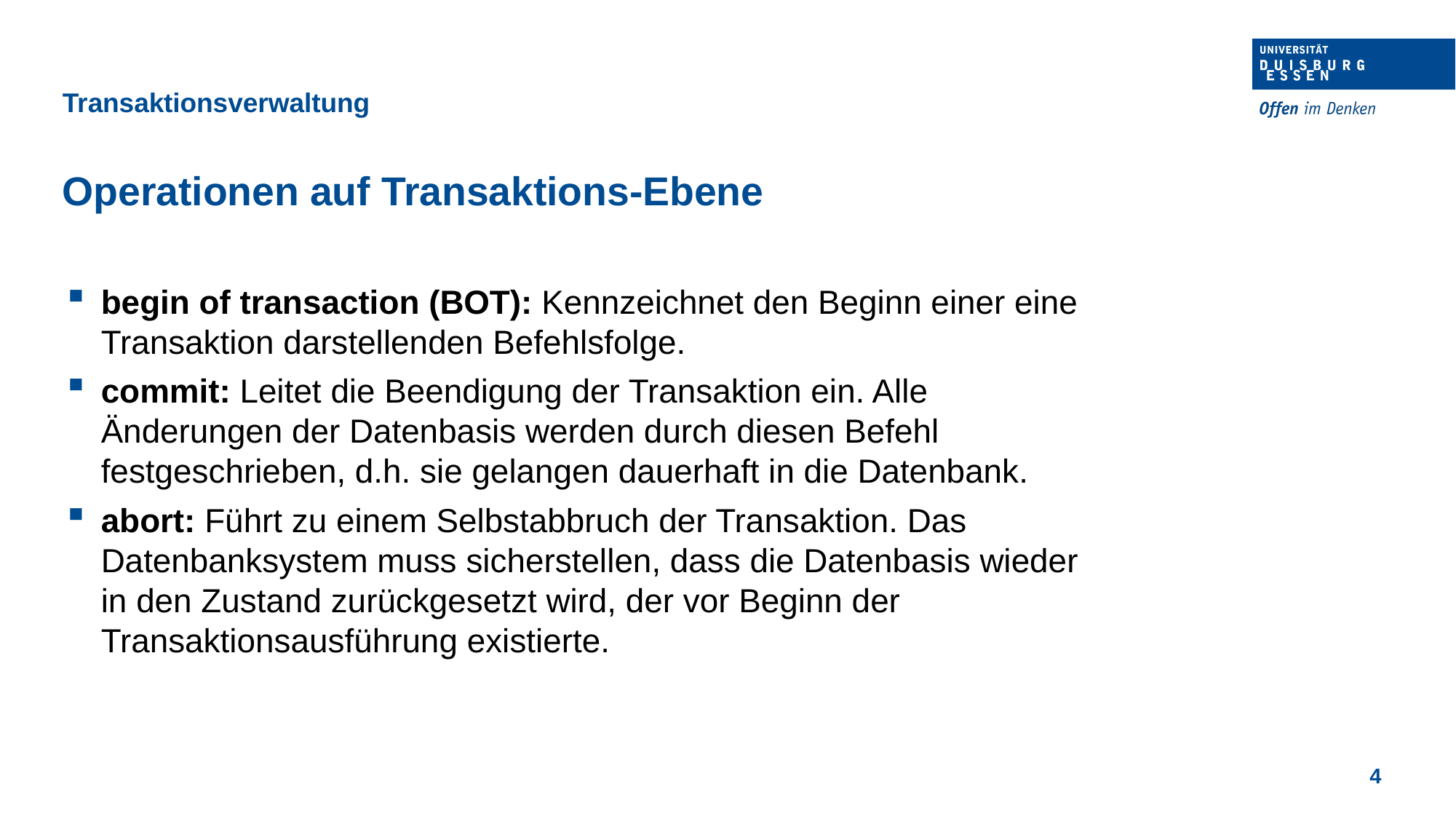

Transaktionsverwaltung
Operationen auf Transaktions-Ebene
begin of transaction (BOT): Kennzeichnet den Beginn einer eine Transaktion darstellenden Befehlsfolge.
commit: Leitet die Beendigung der Transaktion ein. Alle Änderungen der Datenbasis werden durch diesen Befehl festgeschrieben, d.h. sie gelangen dauerhaft in die Datenbank.
abort: Führt zu einem Selbstabbruch der Transaktion. Das Datenbanksystem muss sicherstellen, dass die Datenbasis wieder in den Zustand zurückgesetzt wird, der vor Beginn der Transaktionsausführung existierte.
4